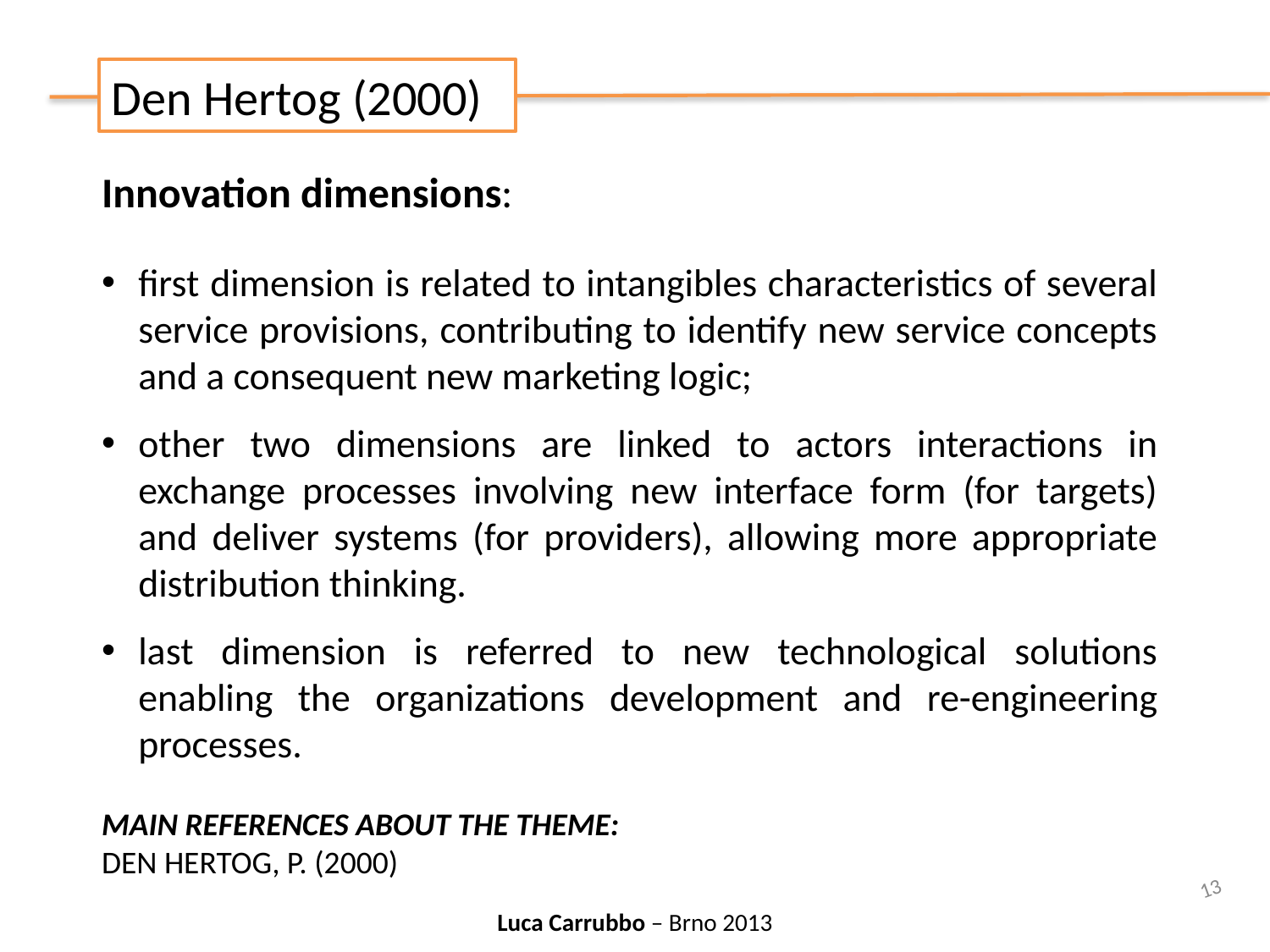

Den Hertog (2000)
Innovation dimensions:

first dimension is related to intangibles characteristics of several service provisions, contributing to identify new service concepts and a consequent new marketing logic;

other two dimensions are linked to actors interactions in exchange processes involving new interface form (for targets) and deliver systems (for providers), allowing more appropriate distribution thinking.

last dimension is referred to new technological solutions enabling the organizations development and re-engineering processes.

Main References about the theme:
Den Hertog, P. (2000)
13